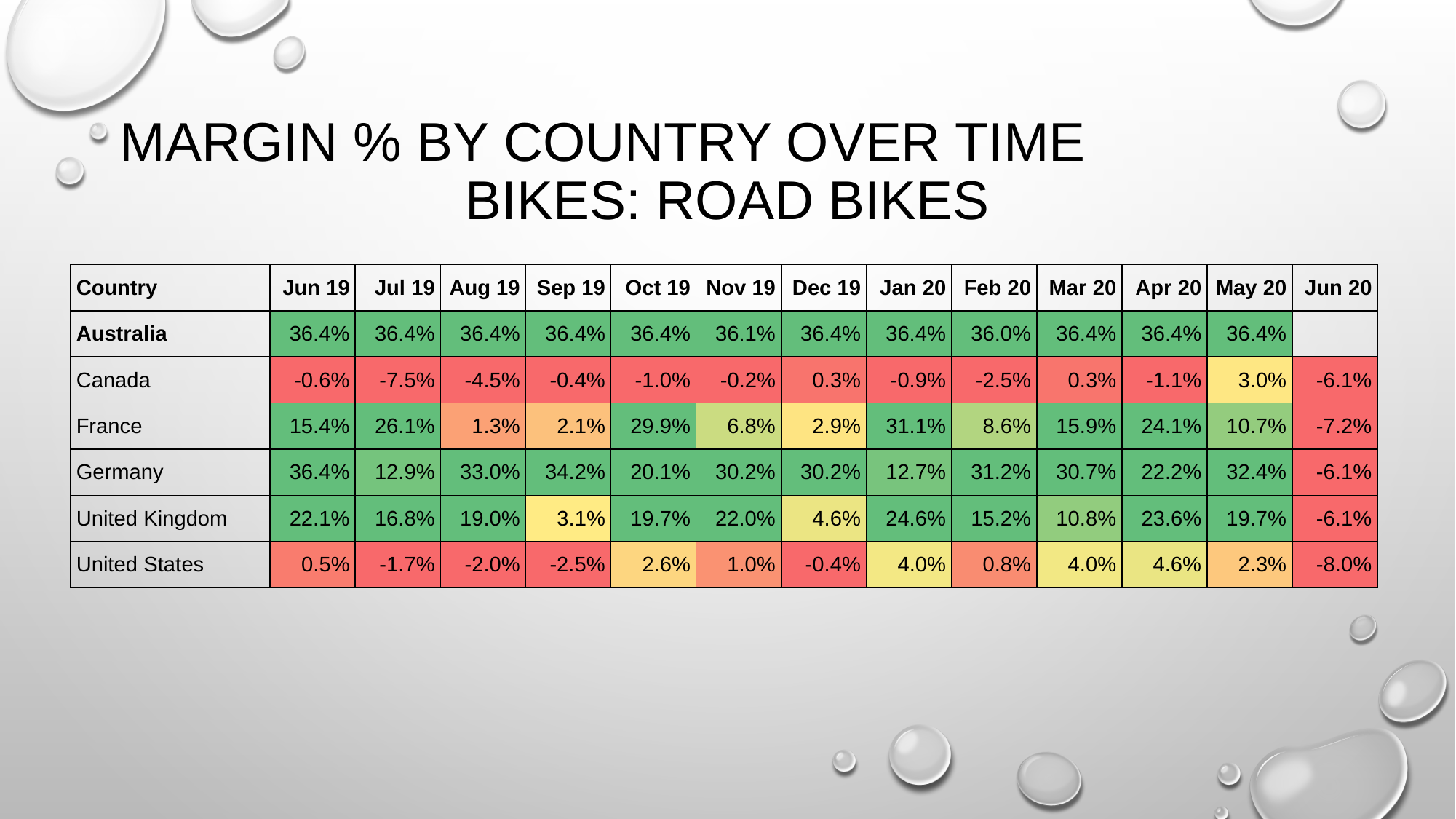

# Margin % by Country over time
Bikes: Road Bikes
| Country | Jun 19 | Jul 19 | Aug 19 | Sep 19 | Oct 19 | Nov 19 | Dec 19 | Jan 20 | Feb 20 | Mar 20 | Apr 20 | May 20 | Jun 20 |
| --- | --- | --- | --- | --- | --- | --- | --- | --- | --- | --- | --- | --- | --- |
| Australia | 36.4% | 36.4% | 36.4% | 36.4% | 36.4% | 36.1% | 36.4% | 36.4% | 36.0% | 36.4% | 36.4% | 36.4% |  |
| Canada | -0.6% | -7.5% | -4.5% | -0.4% | -1.0% | -0.2% | 0.3% | -0.9% | -2.5% | 0.3% | -1.1% | 3.0% | -6.1% |
| France | 15.4% | 26.1% | 1.3% | 2.1% | 29.9% | 6.8% | 2.9% | 31.1% | 8.6% | 15.9% | 24.1% | 10.7% | -7.2% |
| Germany | 36.4% | 12.9% | 33.0% | 34.2% | 20.1% | 30.2% | 30.2% | 12.7% | 31.2% | 30.7% | 22.2% | 32.4% | -6.1% |
| United Kingdom | 22.1% | 16.8% | 19.0% | 3.1% | 19.7% | 22.0% | 4.6% | 24.6% | 15.2% | 10.8% | 23.6% | 19.7% | -6.1% |
| United States | 0.5% | -1.7% | -2.0% | -2.5% | 2.6% | 1.0% | -0.4% | 4.0% | 0.8% | 4.0% | 4.6% | 2.3% | -8.0% |